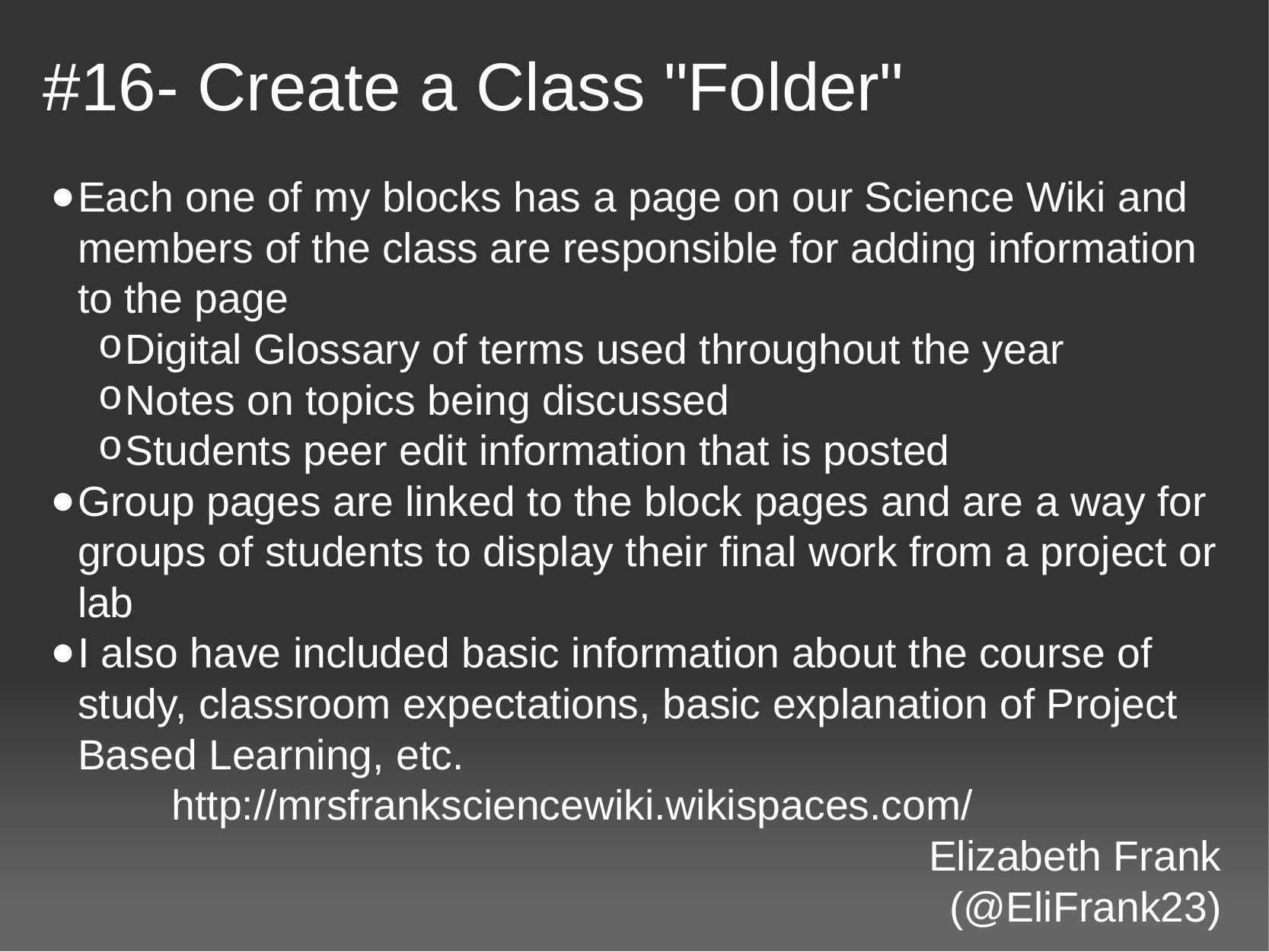

# #16- Create a Class "Folder"
Each one of my blocks has a page on our Science Wiki and members of the class are responsible for adding information to the page
Digital Glossary of terms used throughout the year
Notes on topics being discussed
Students peer edit information that is posted
Group pages are linked to the block pages and are a way for groups of students to display their final work from a project or lab
I also have included basic information about the course of study, classroom expectations, basic explanation of Project Based Learning, etc.
            http://mrsfranksciencewiki.wikispaces.com/
Elizabeth Frank
(@EliFrank23)